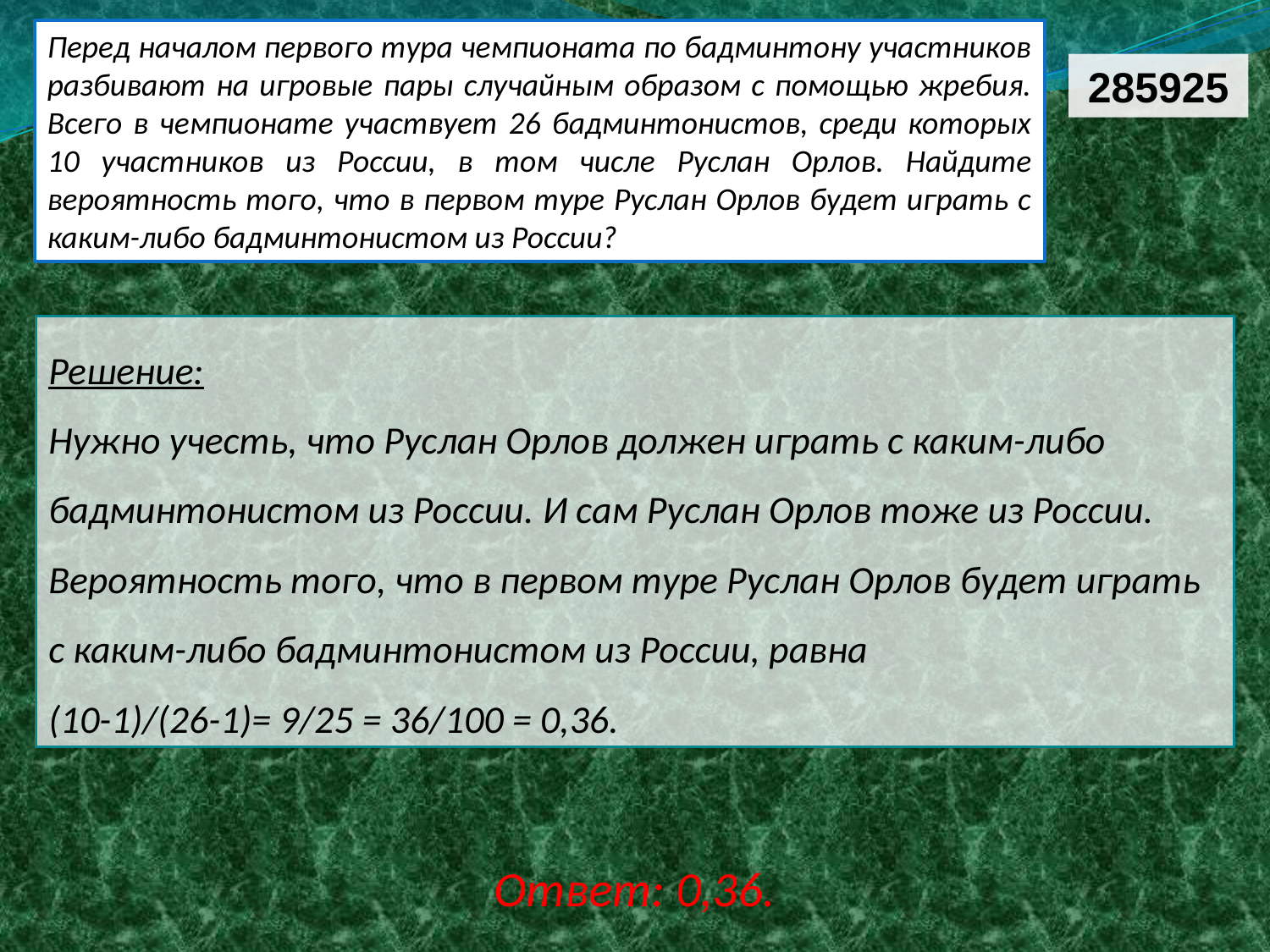

Перед началом первого тура чемпионата по бадминтону участников разбивают на игровые пары случайным образом с помощью жребия. Всего в чемпионате участвует 26 бадминтонистов, среди которых 10 участников из России, в том числе Руслан Орлов. Найдите вероятность того, что в первом туре Руслан Орлов будет играть с каким-либо бадминтонистом из России?
285925
Решение:
Нужно учесть, что Руслан Орлов должен играть с каким-либо бадминтонистом из России. И сам Руслан Орлов тоже из России.
Вероятность того, что в первом туре Руслан Орлов будет играть с каким-либо бадминтонистом из России, равна
(10-1)/(26-1)= 9/25 = 36/100 = 0,36.
Ответ: 0,36.